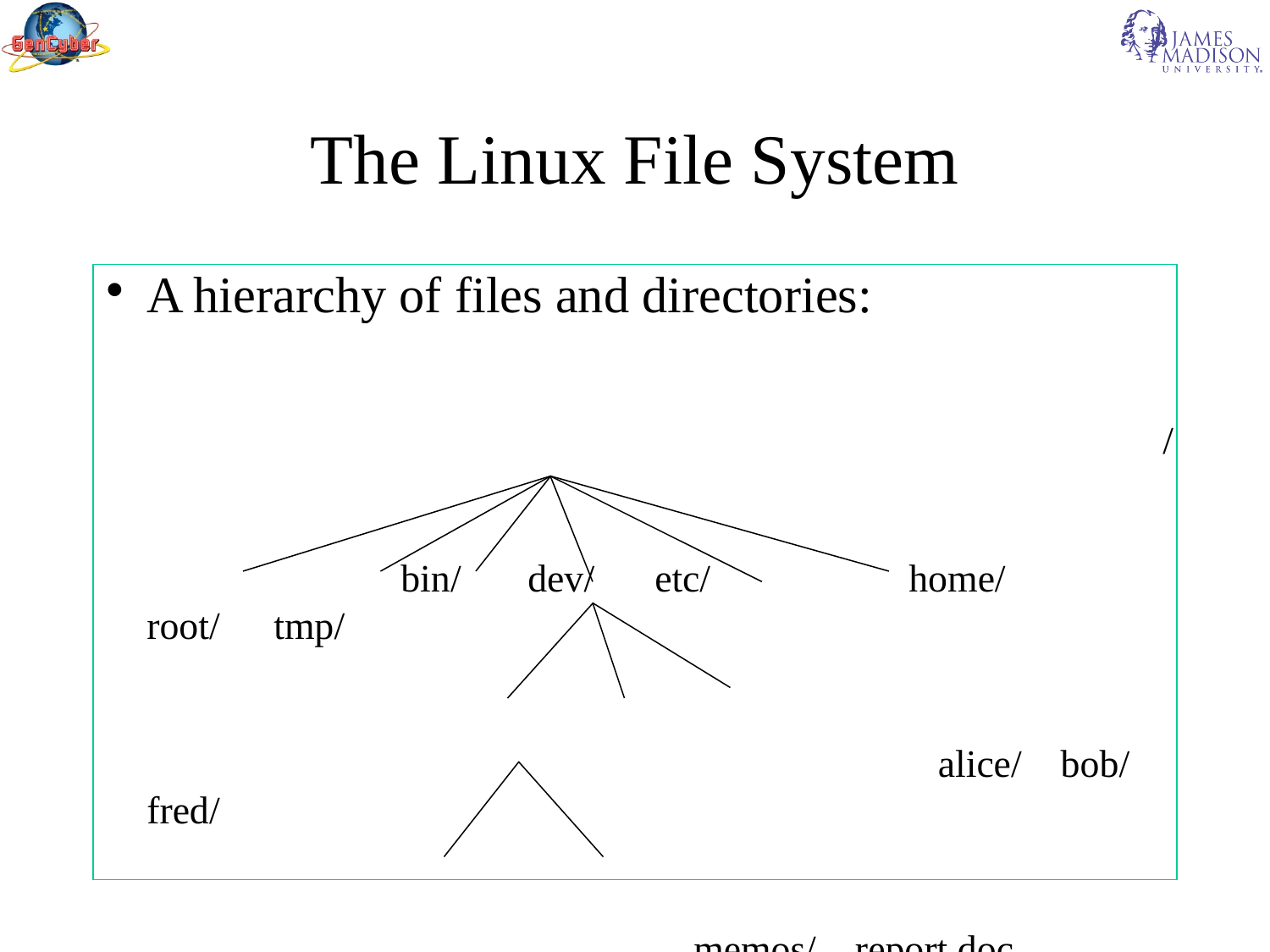

The Linux File System
A hierarchy of files and directories:

									/

			bin/	dev/	etc/		home/		root/	tmp/

							   alice/    bob/	  fred/

					    memos/    report.doc